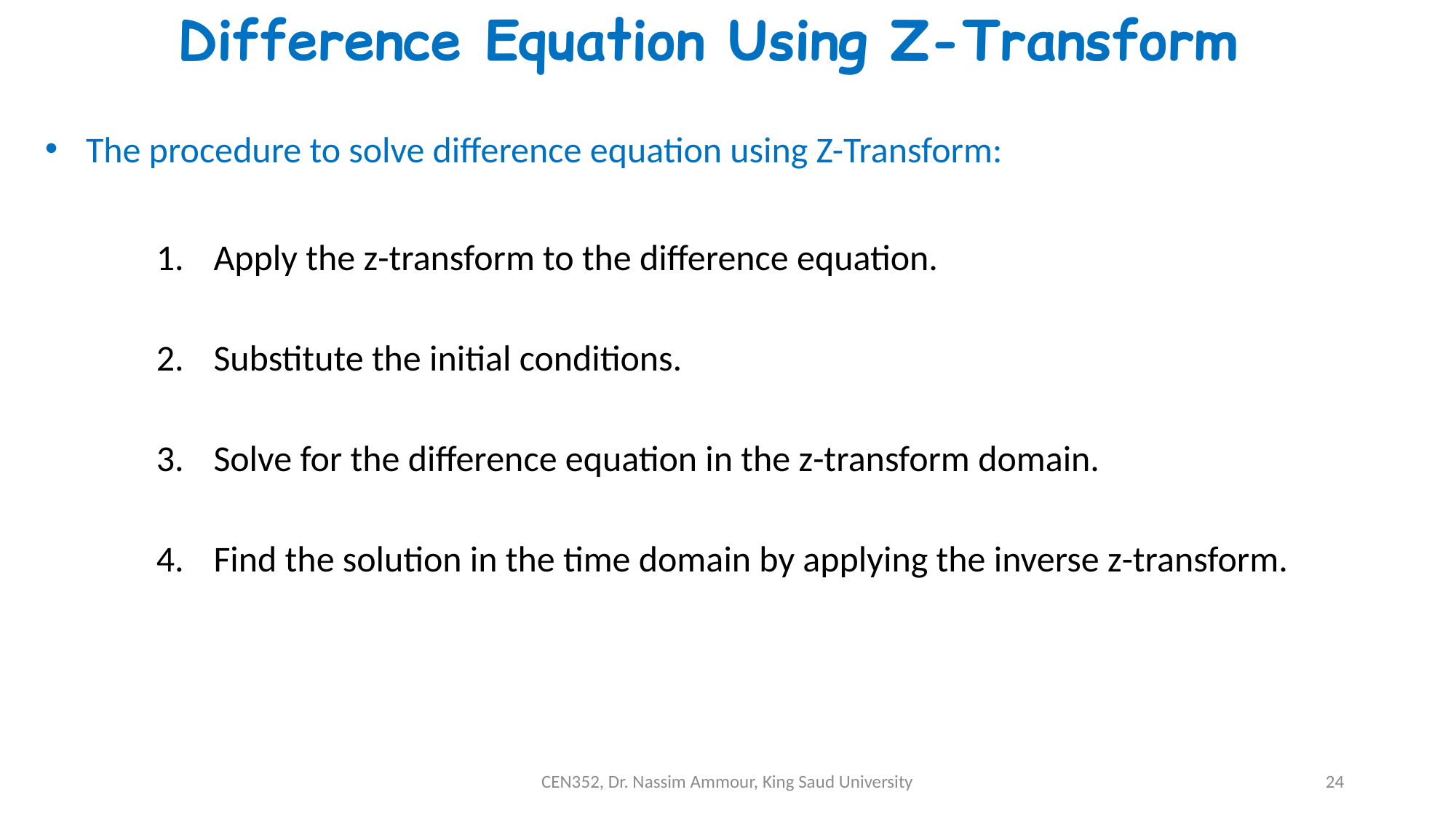

Difference Equation Using Z-Transform
The procedure to solve difference equation using Z-Transform:
  Apply the z-transform to the difference equation.

  Substitute the initial conditions.

  Solve for the difference equation in the z-transform domain.

  Find the solution in the time domain by applying the inverse z-transform.
CEN352, Dr. Nassim Ammour, King Saud University
24